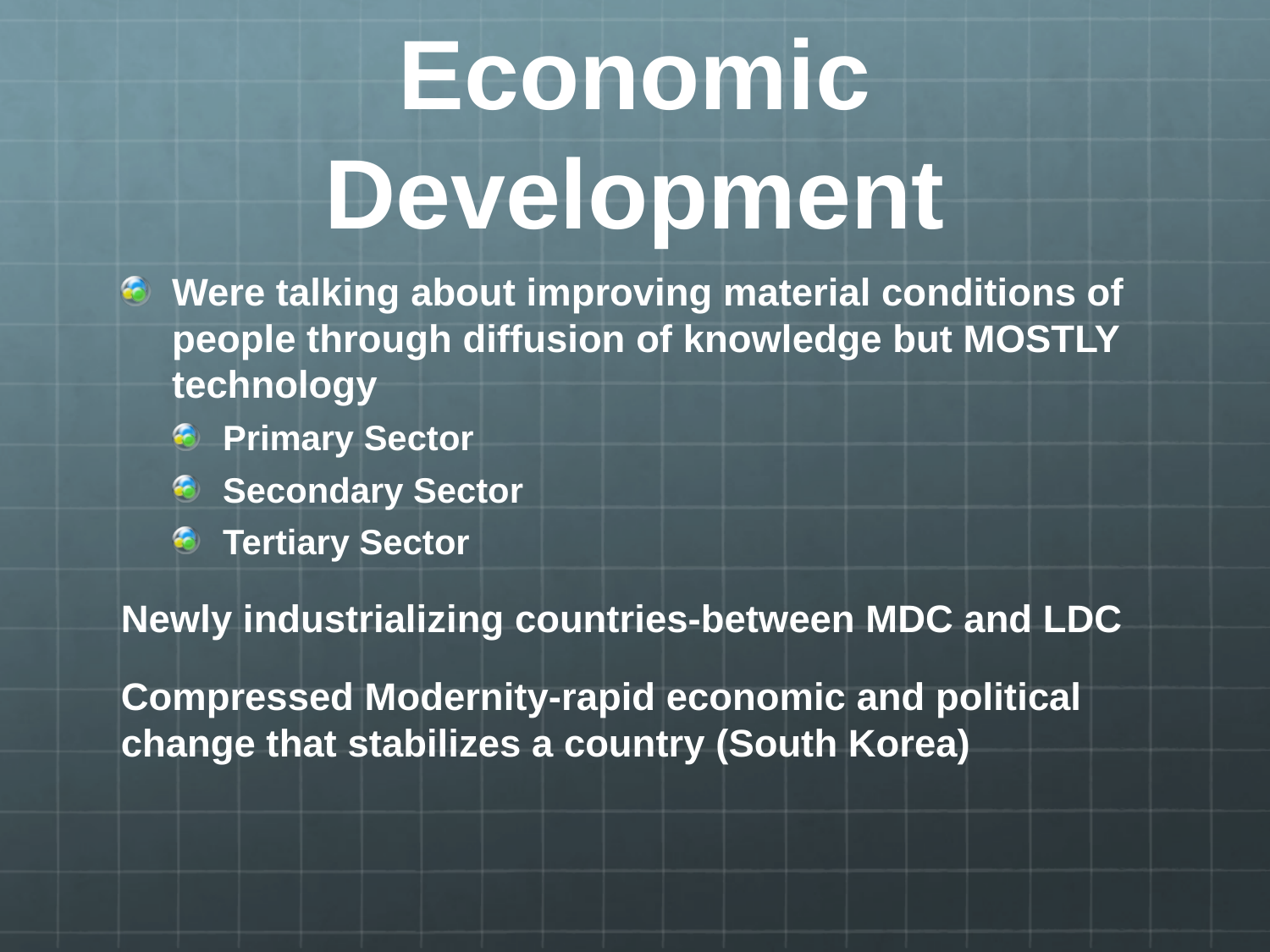

# Economic Development
Were talking about improving material conditions of people through diffusion of knowledge but MOSTLY technology
Primary Sector
Secondary Sector
Tertiary Sector
Newly industrializing countries-between MDC and LDC
Compressed Modernity-rapid economic and political change that stabilizes a country (South Korea)